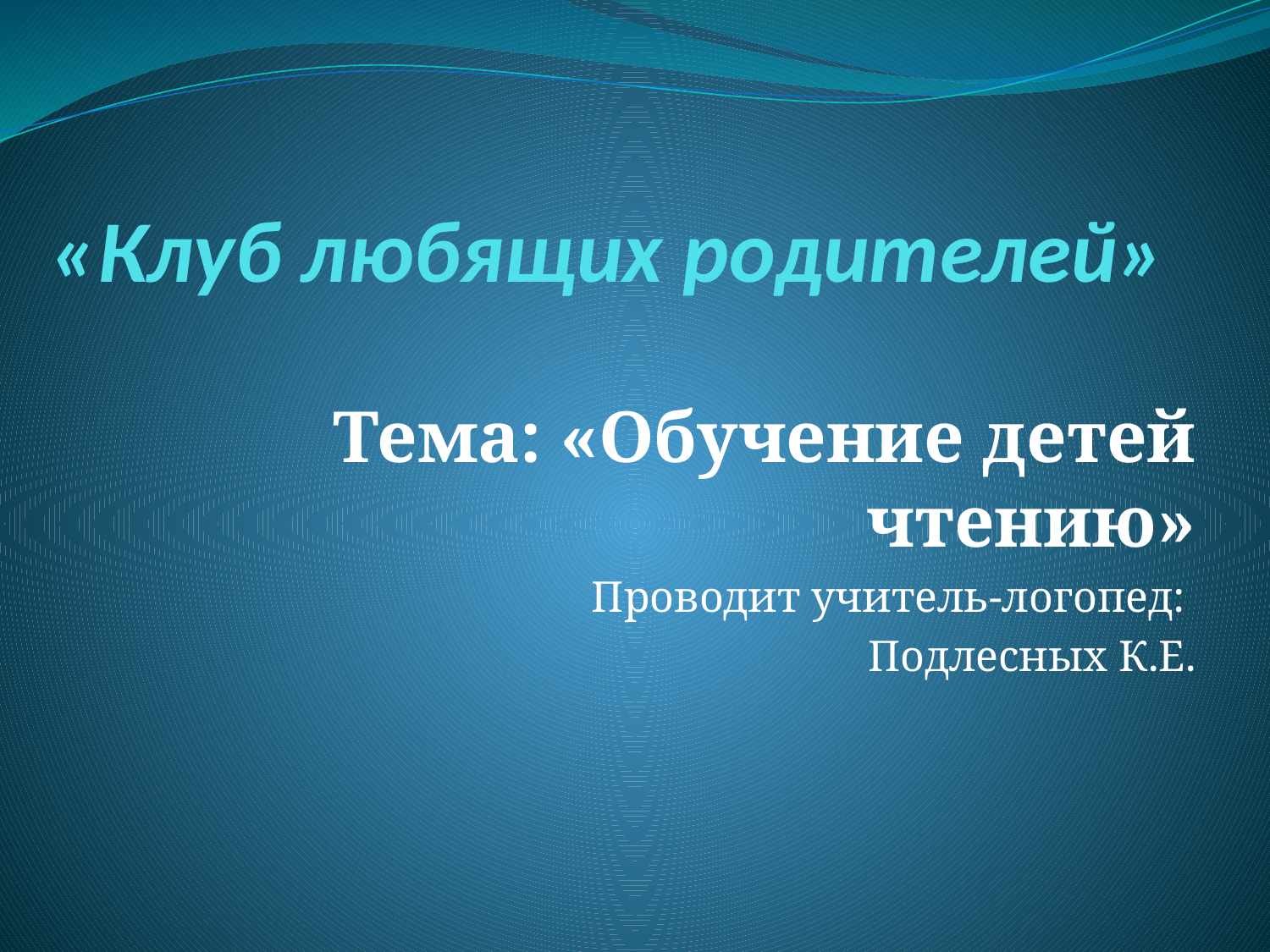

# «Клуб любящих родителей»
Тема: «Обучение детей чтению»
Проводит учитель-логопед:
Подлесных К.Е.